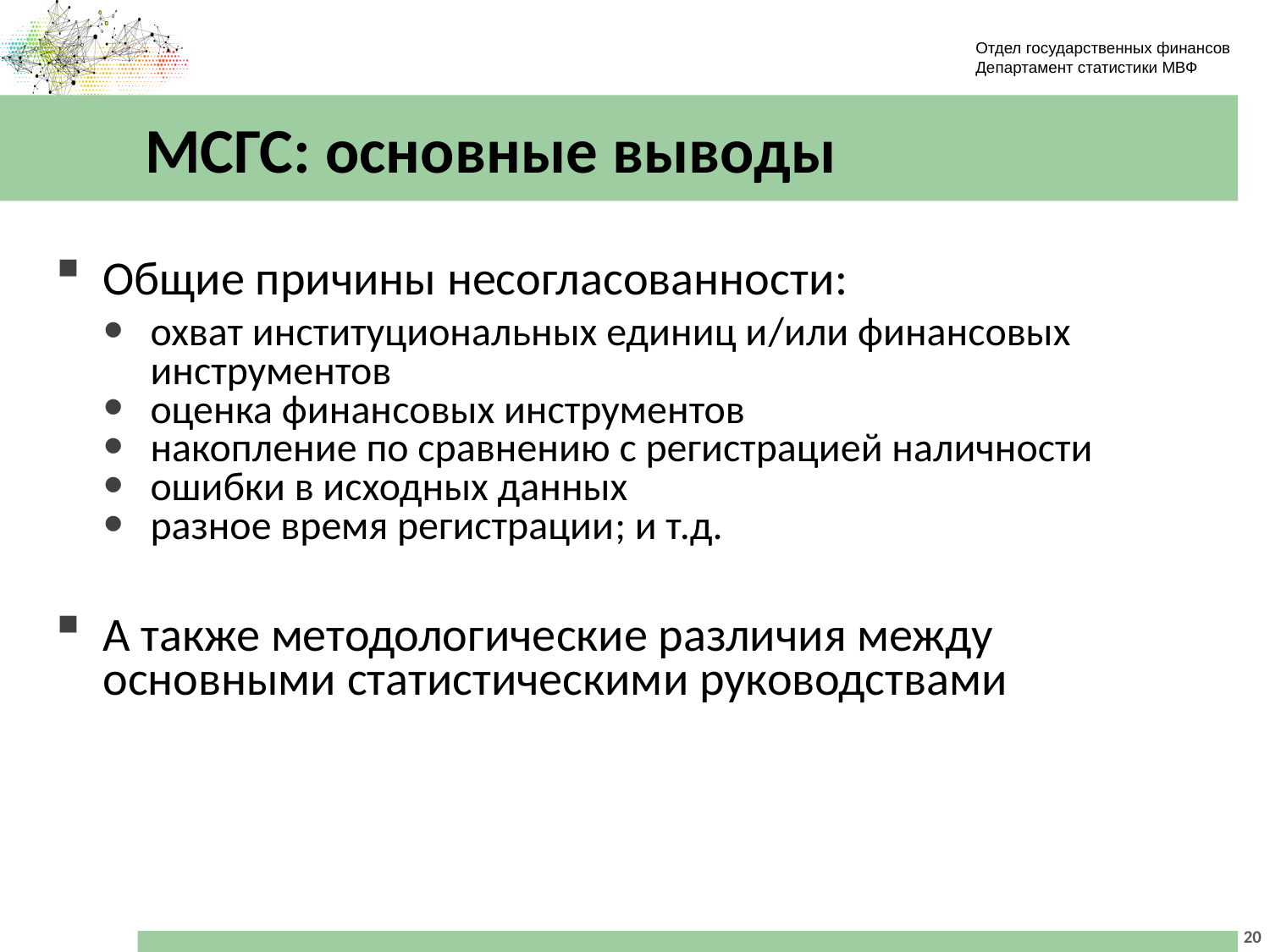

Отдел государственных финансов
Департамент статистики МВФ
# МСГС: основные выводы
Общие причины несогласованности:
охват институциональных единиц и/или финансовых инструментов
оценка финансовых инструментов
накопление по сравнению с регистрацией наличности
ошибки в исходных данных
разное время регистрации; и т.д.

А также методологические различия между основными статистическими руководствами

20